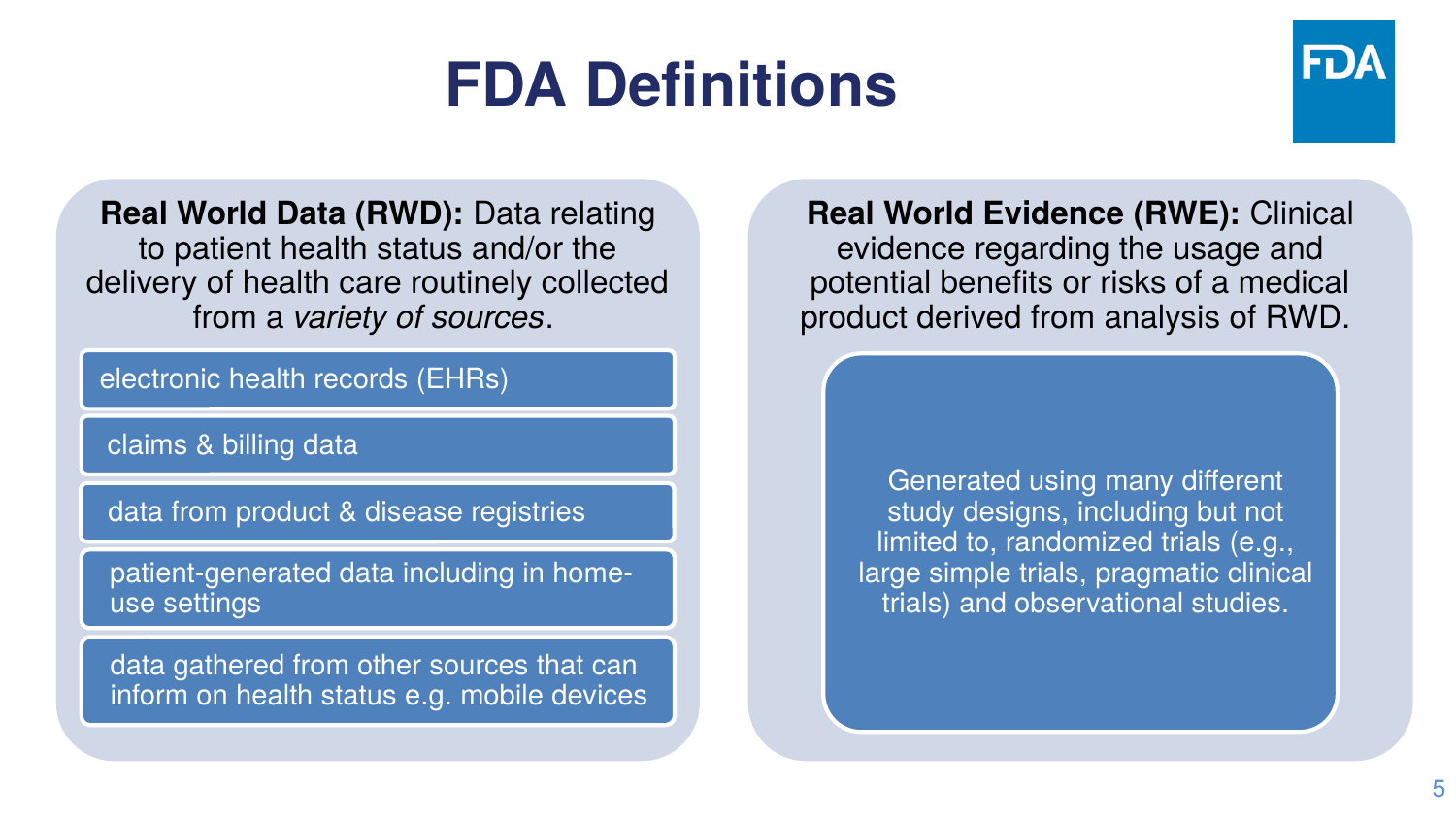

# FDA Definitions
Real World Data (RWD): Data relating to patient health status and/or the delivery of health care routinely collected from a variety of sources.
electronic health records (EHRs)
 claims & billing data
data from product & disease registries
patient-generated data including in home-use settings
data gathered from other sources that can inform on health status e.g. mobile devices
Real World Evidence (RWE): Clinical evidence regarding the usage and potential benefits or risks of a medical product derived from analysis of RWD.
Generated using many different study designs, including but not limited to, randomized trials (e.g., large simple trials, pragmatic clinical trials) and observational studies.